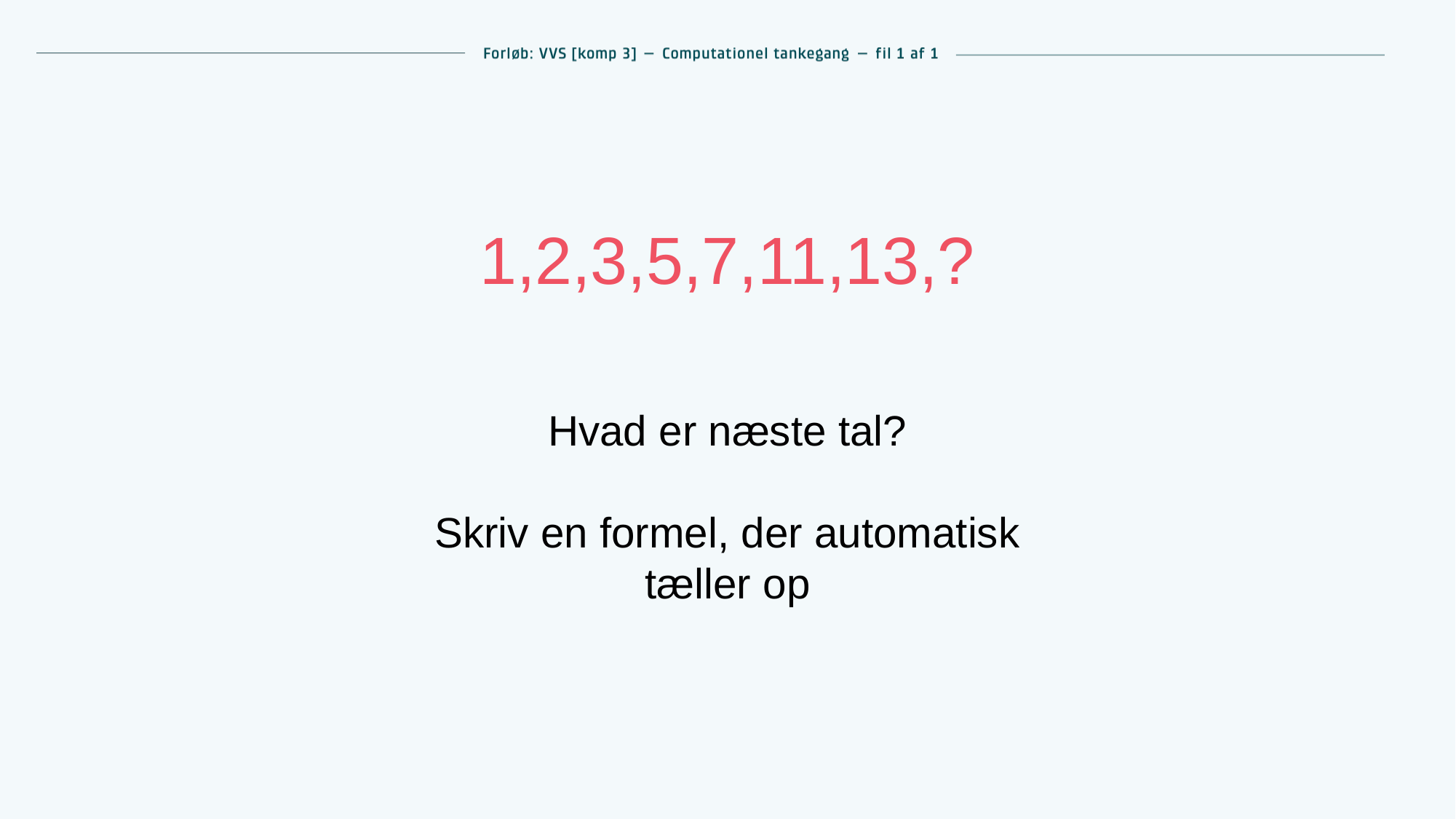

1,2,3,5,7,11,13,?
Hvad er næste tal?

Skriv en formel, der automatisk tæller op